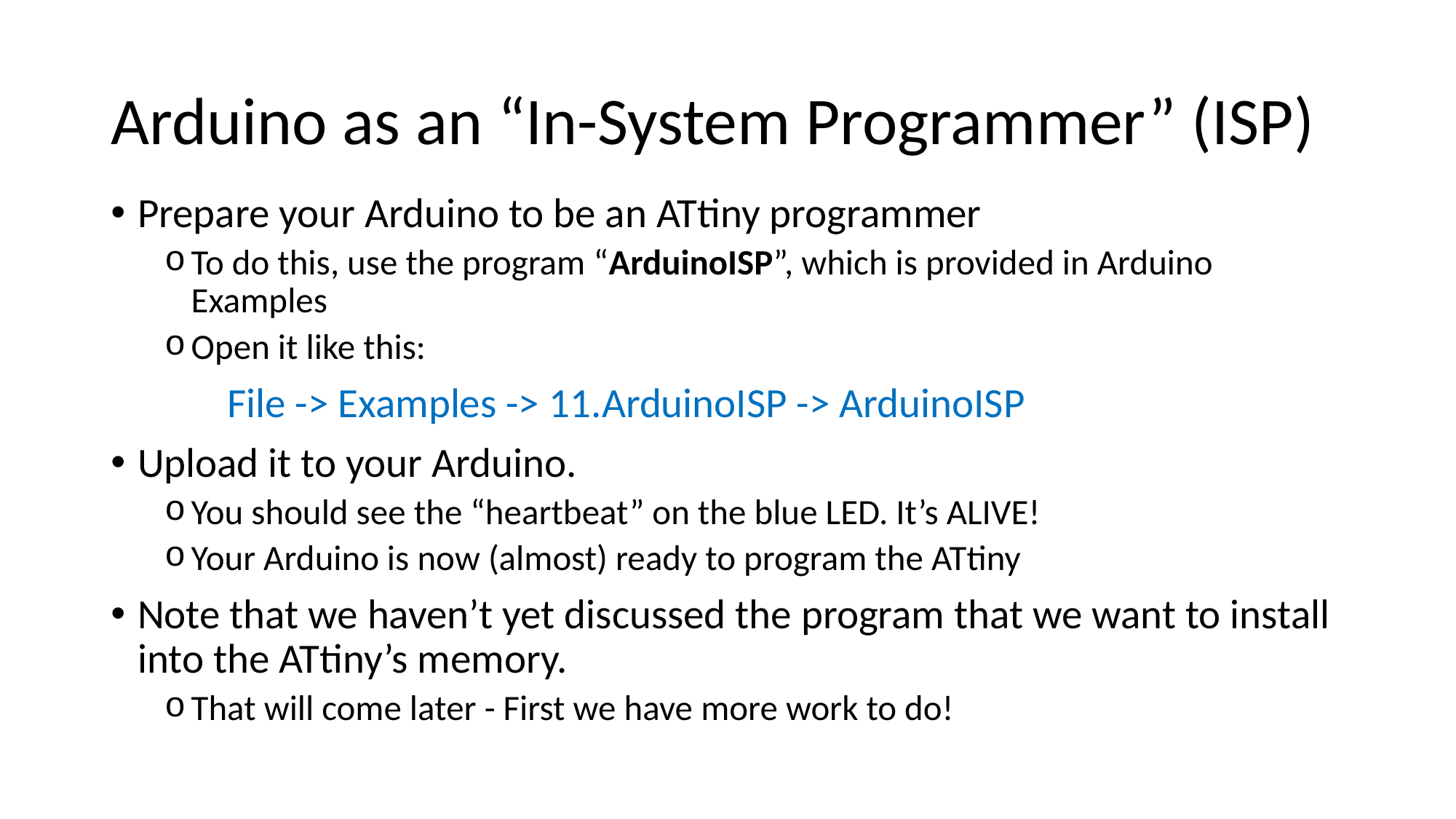

# Arduino as an “In-System Programmer” (ISP)
Prepare your Arduino to be an ATtiny programmer
To do this, use the program “ArduinoISP”, which is provided in Arduino Examples
Open it like this:
  	 File -> Examples -> 11.ArduinoISP -> ArduinoISP
Upload it to your Arduino.
You should see the “heartbeat” on the blue LED. It’s ALIVE!
Your Arduino is now (almost) ready to program the ATtiny
Note that we haven’t yet discussed the program that we want to install into the ATtiny’s memory.
That will come later - First we have more work to do!